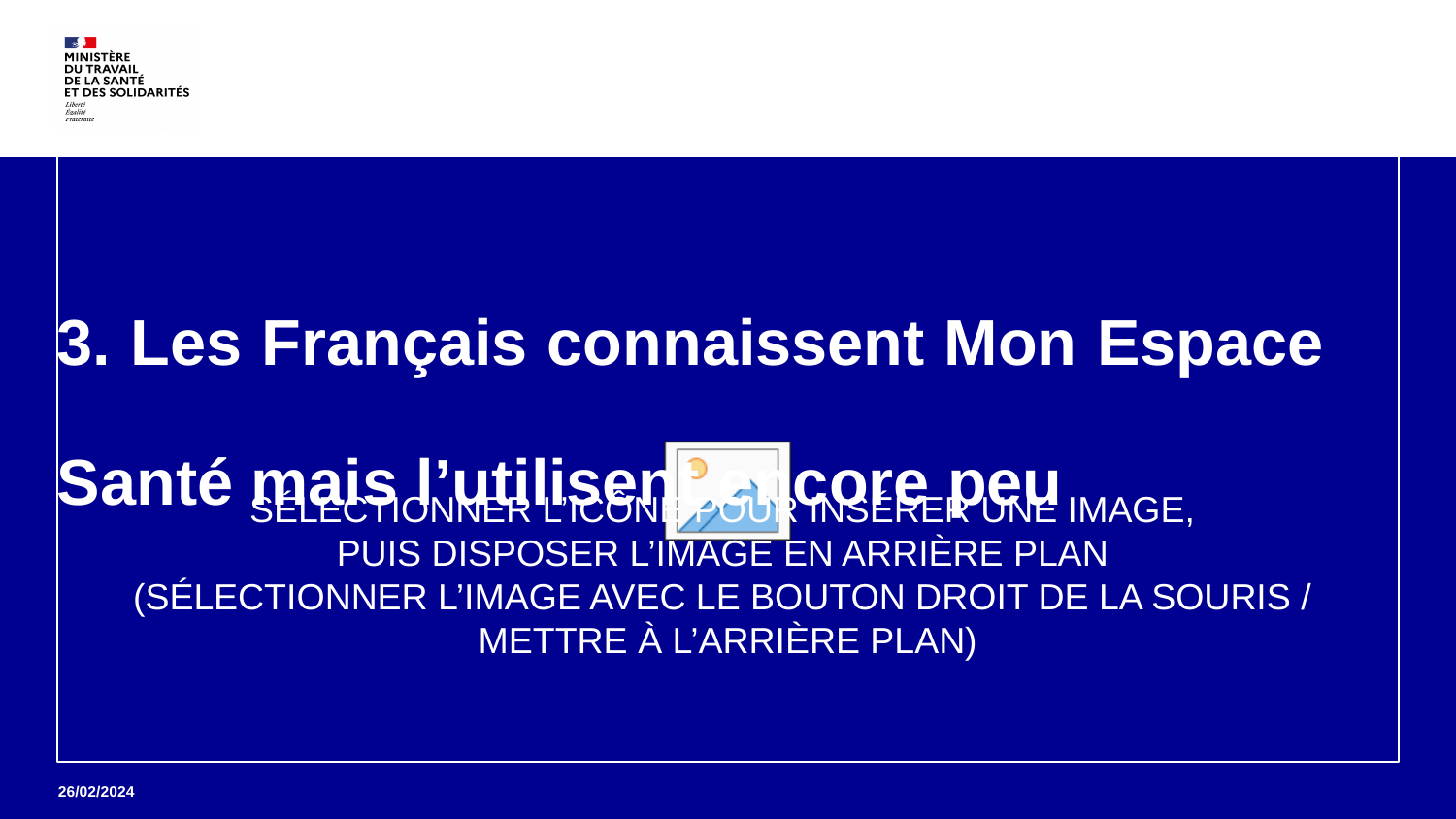

# 3. Les Français connaissent Mon Espace Santé mais l’utilisent encore peu

12
26/02/2024